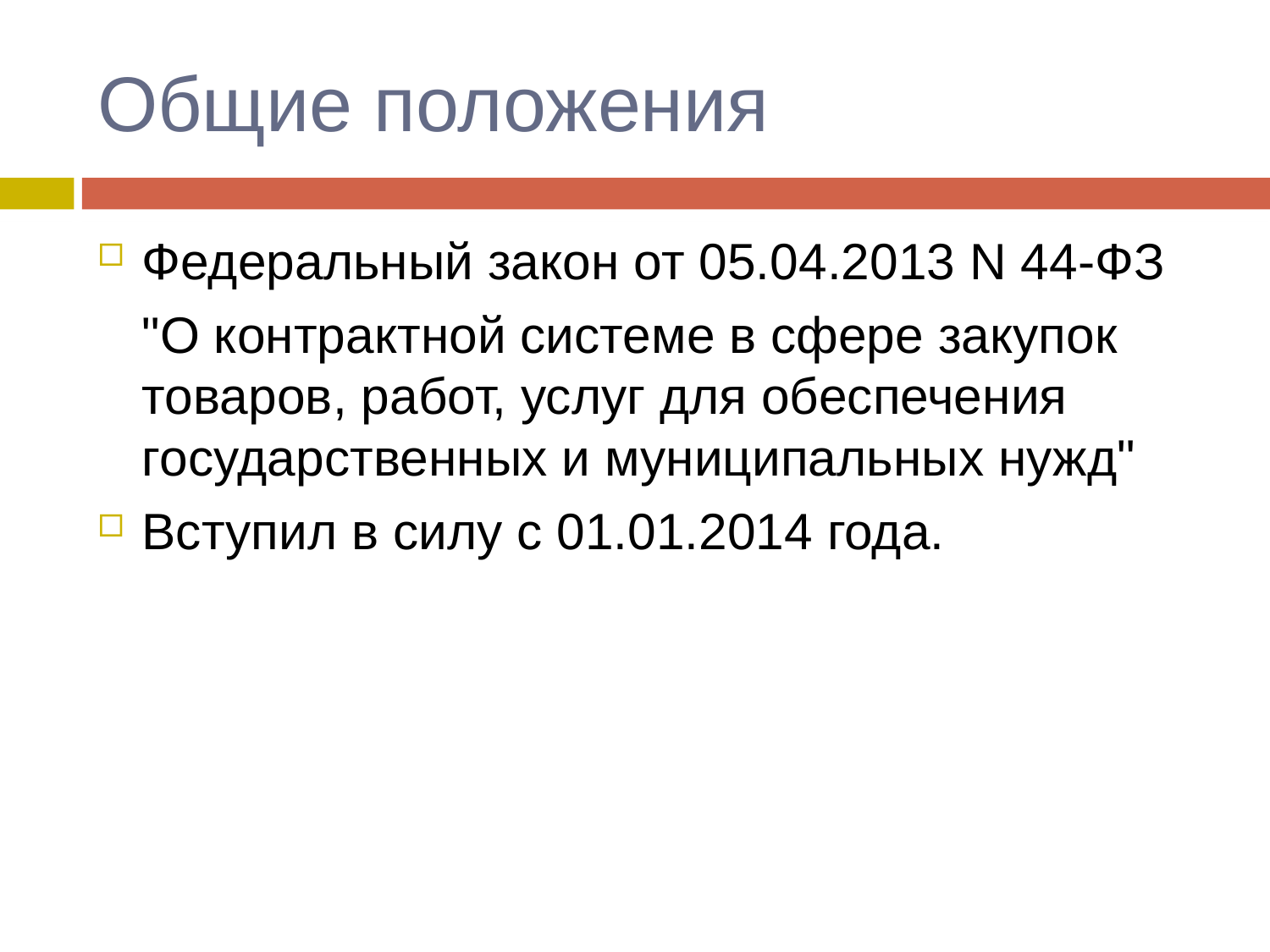

# Общие положения
Федеральный закон от 05.04.2013 N 44-ФЗ
	"О контрактной системе в сфере закупок товаров, работ, услуг для обеспечения государственных и муниципальных нужд"
Вступил в силу с 01.01.2014 года.